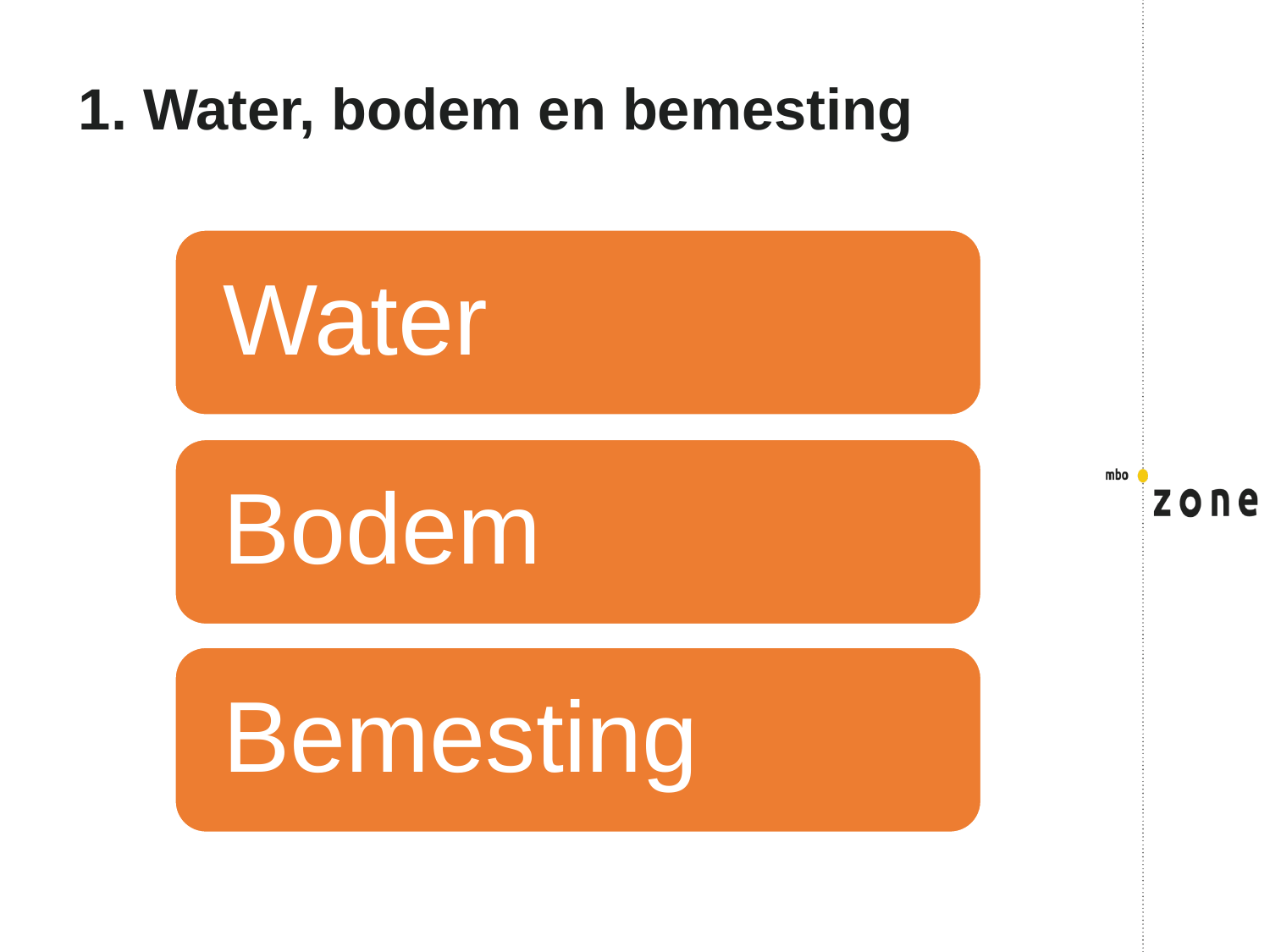

# 1. Water, bodem en bemesting
Water
Bodem
Bemesting